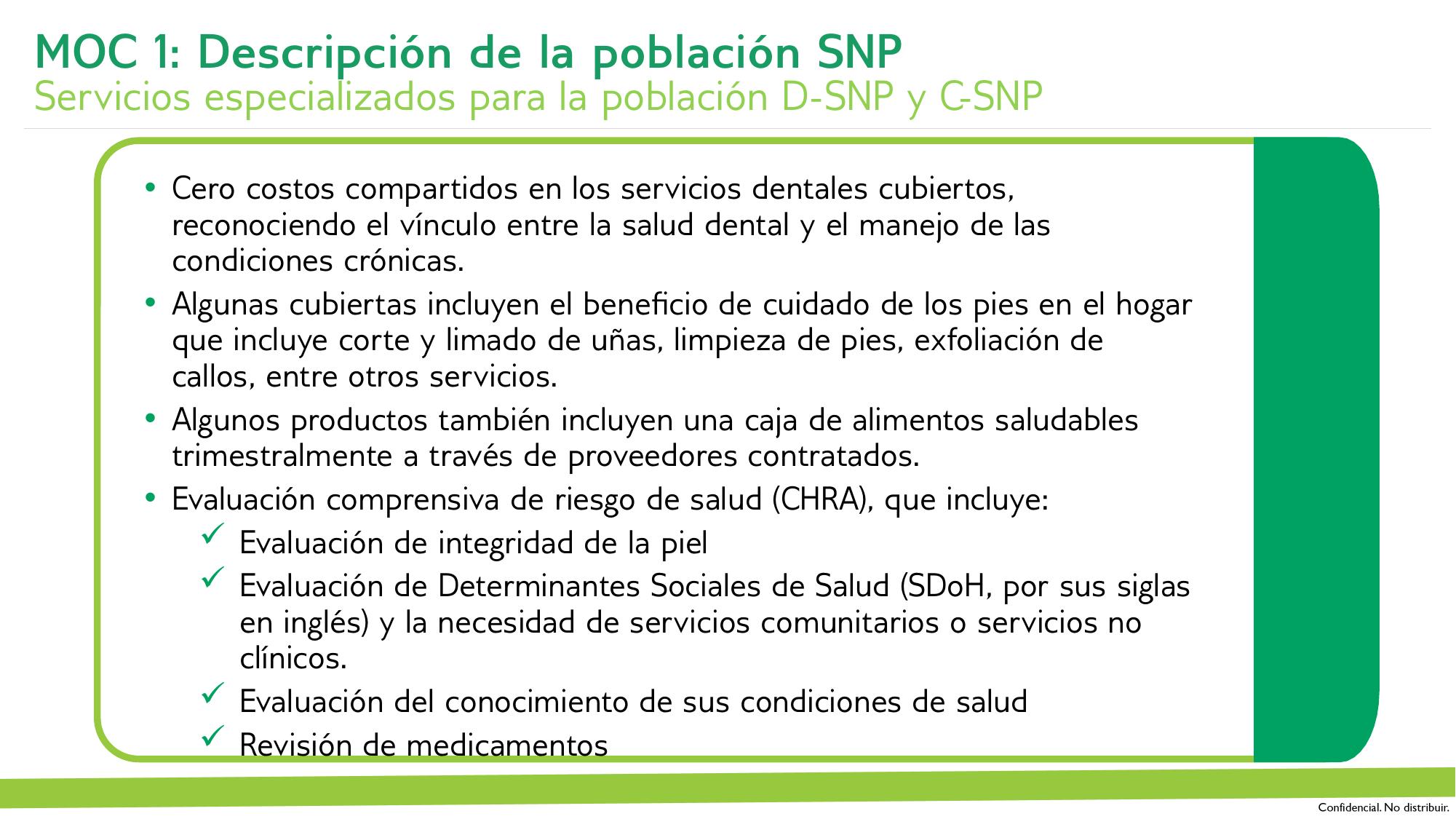

Servicios especializados para la población D-SNP y C-SNP (cont.)
MOC 1: Descripción de la población SNP
Servicios especializados para la población D-SNP y C-SNP

Cero costos compartidos en los servicios dentales cubiertos, reconociendo el vínculo entre la salud dental y el manejo de las condiciones crónicas.
Algunas cubiertas incluyen el beneficio de cuidado de los pies en el hogar que incluye corte y limado de uñas, limpieza de pies, exfoliación de callos, entre otros servicios.
Algunos productos también incluyen una caja de alimentos saludables trimestralmente a través de proveedores contratados.
Evaluación comprensiva de riesgo de salud (CHRA), que incluye:
Evaluación de integridad de la piel
Evaluación de Determinantes Sociales de Salud (SDoH, por sus siglas en inglés) y la necesidad de servicios comunitarios o servicios no clínicos.
Evaluación del conocimiento de sus condiciones de salud
Revisión de medicamentos